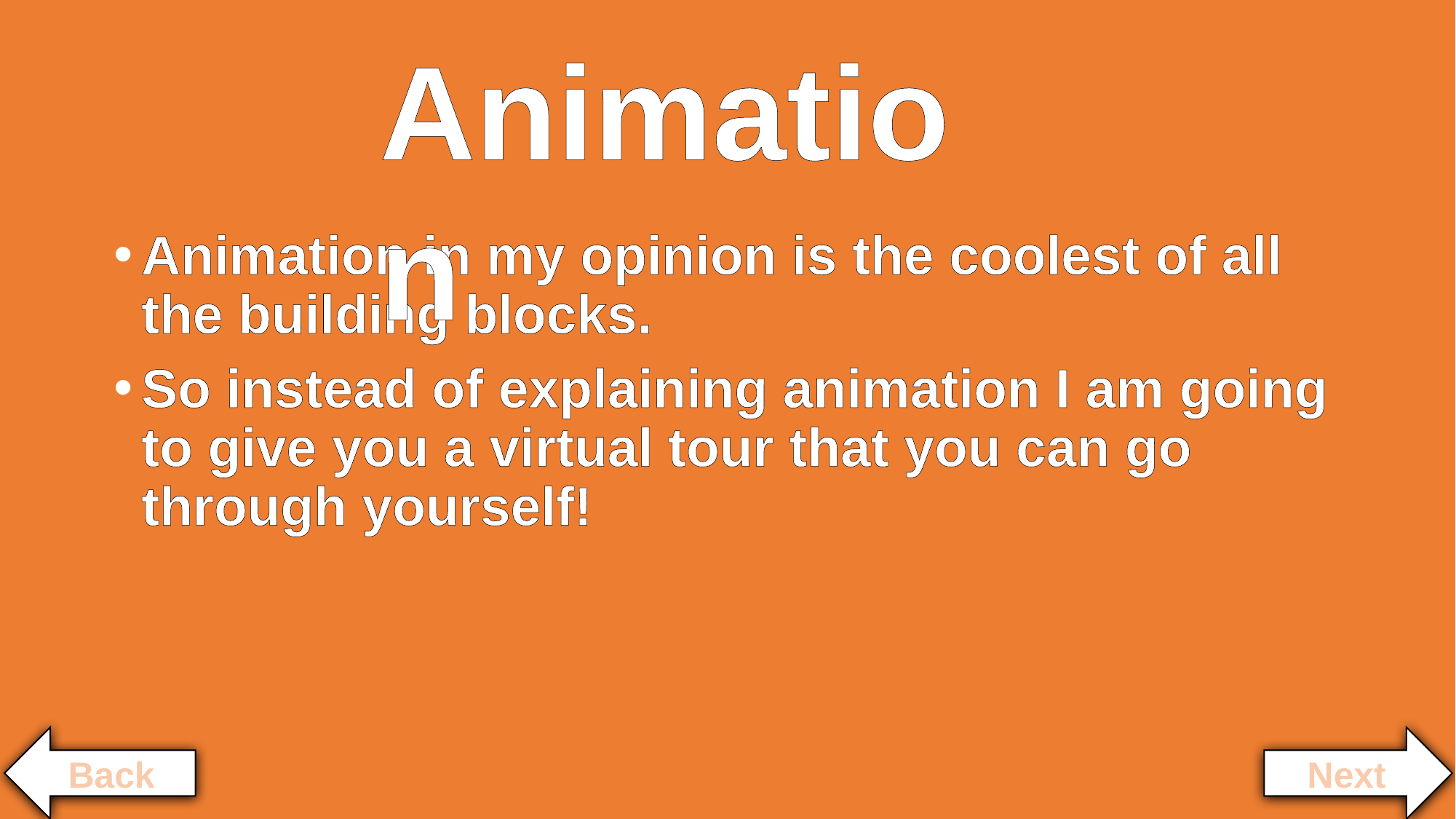

Animation
Animation in my opinion is the coolest of all the building blocks.
So instead of explaining animation I am going to give you a virtual tour that you can go through yourself!

Back
Next